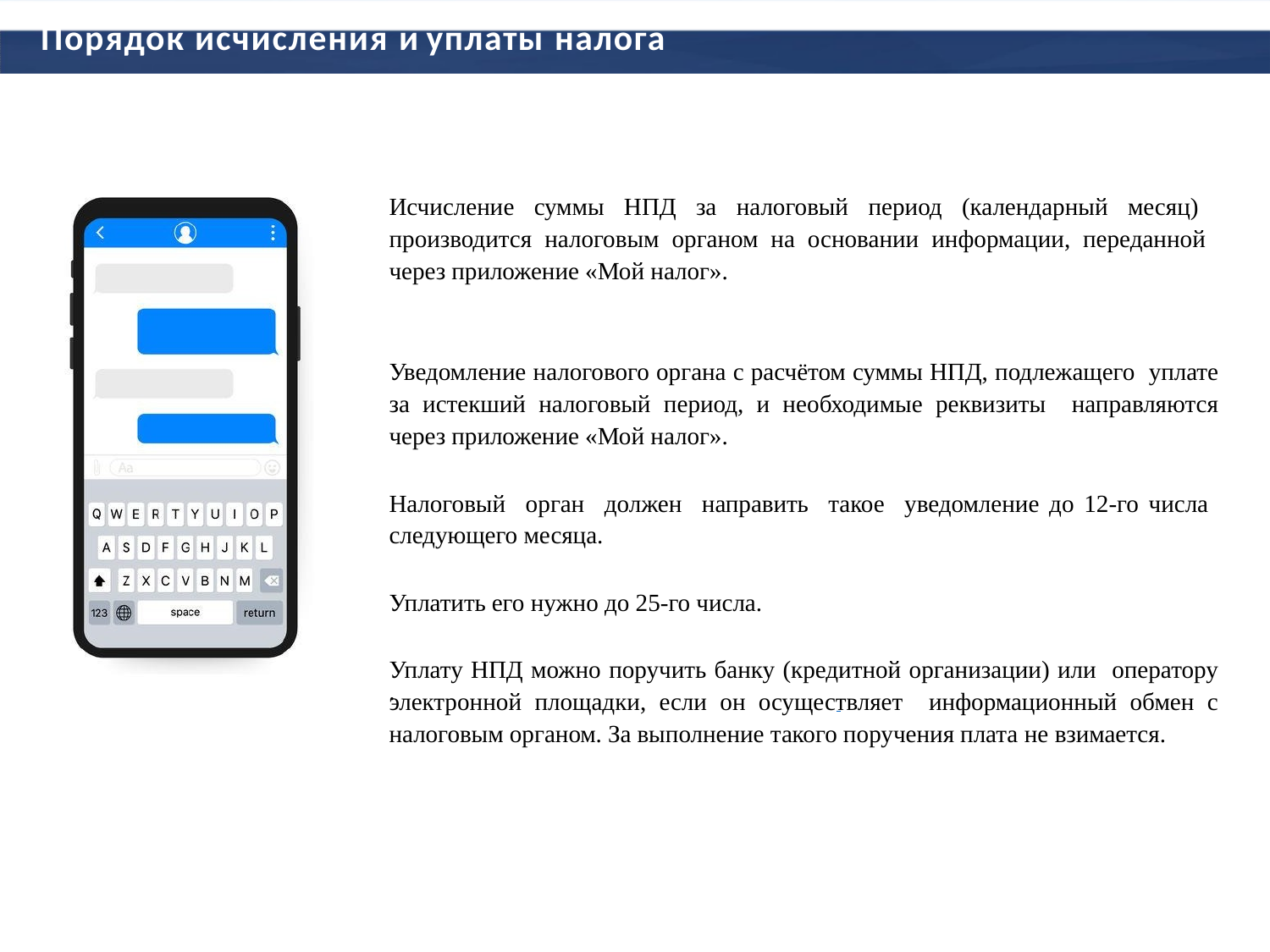

# Порядок исчисления и уплаты налога
Исчисление суммы НПД за налоговый период (календарный месяц)  производится налоговым органом на основании информации, переданной  через приложение «Мой налог».

Уведомление налогового органа с расчётом суммы НПД, подлежащего  уплате за истекший налоговый период, и необходимые реквизиты  направляются через приложение «Мой налог».

Налоговый  орган  должен  направить  такое  уведомление до 12-го числа  следующего месяца.

Уплатить его нужно до 25-го числа.

Уплату НПД можно поручить банку (кредитной организации) или  оператору электронной площадки, если он осуществляет  информационный обмен с налоговым органом. За выполнение такого поручения плата не взимается.

.